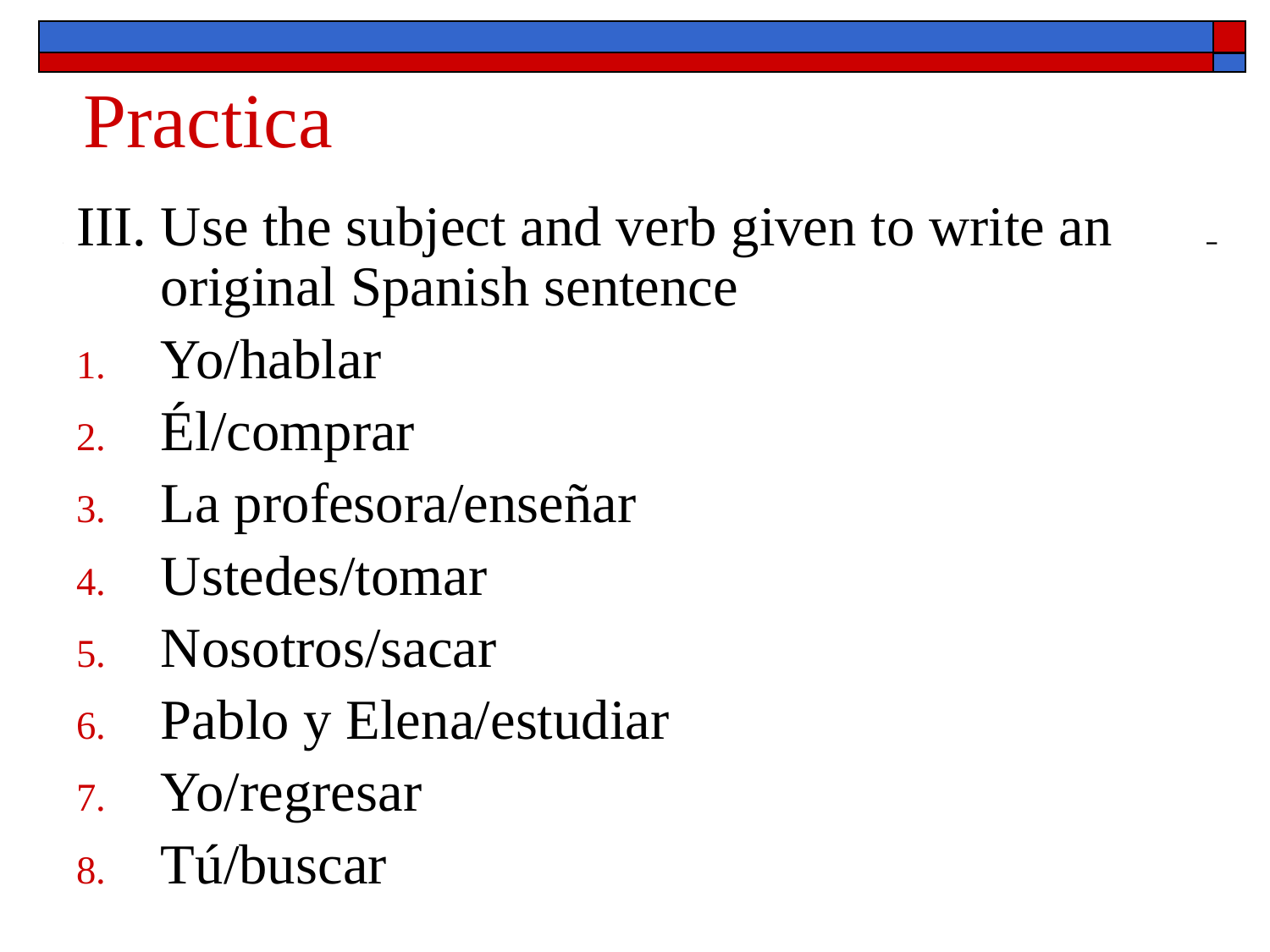

# Practica
III. Use the subject and verb given to write an original Spanish sentence
Yo/hablar
Él/comprar
La profesora/enseñar
Ustedes/tomar
Nosotros/sacar
Pablo y Elena/estudiar
Yo/regresar
Tú/buscar